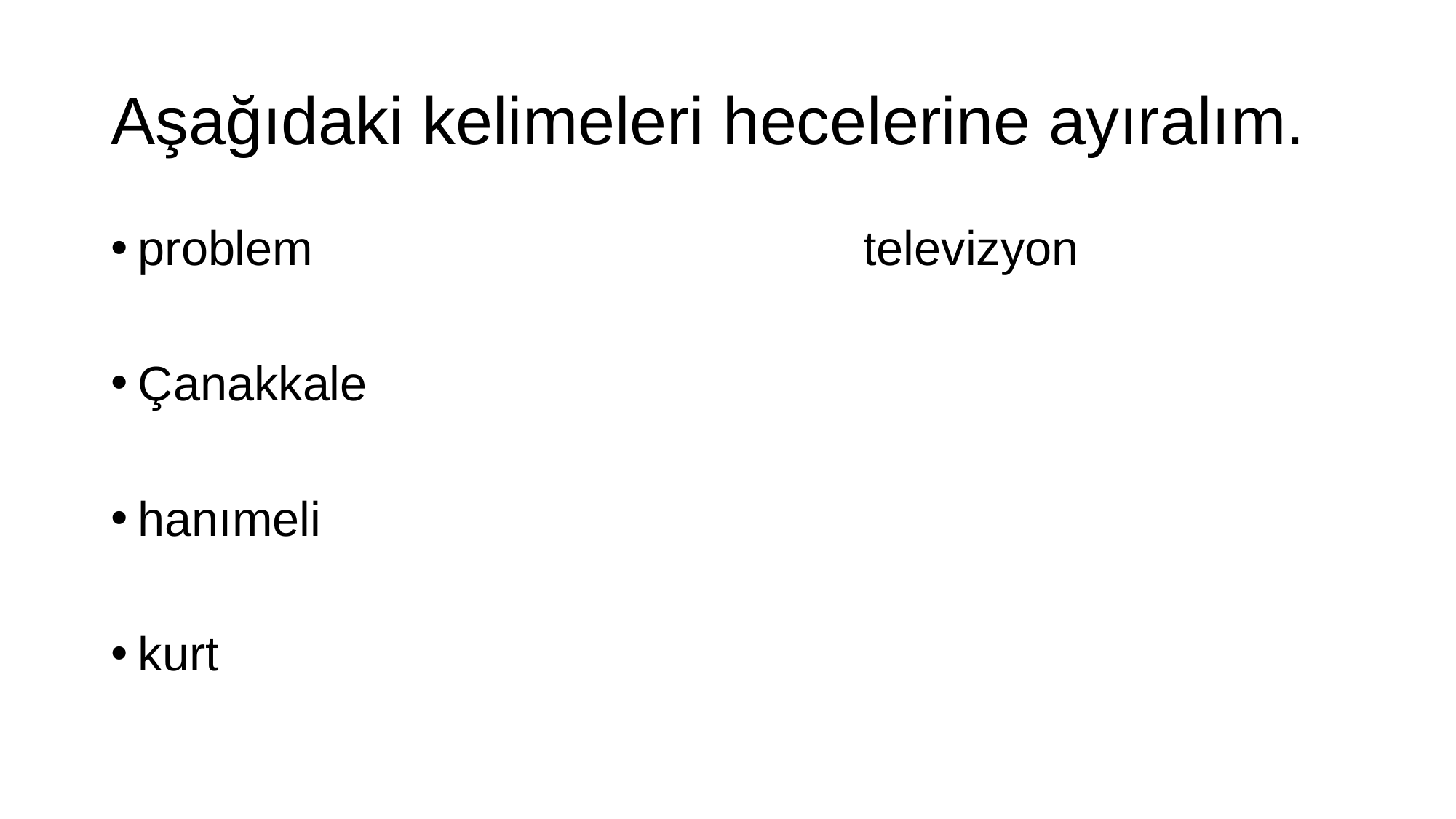

# Aşağıdaki kelimeleri hecelerine ayıralım.
problem                                         televizyon

Çanakkale

hanımeli

kurt